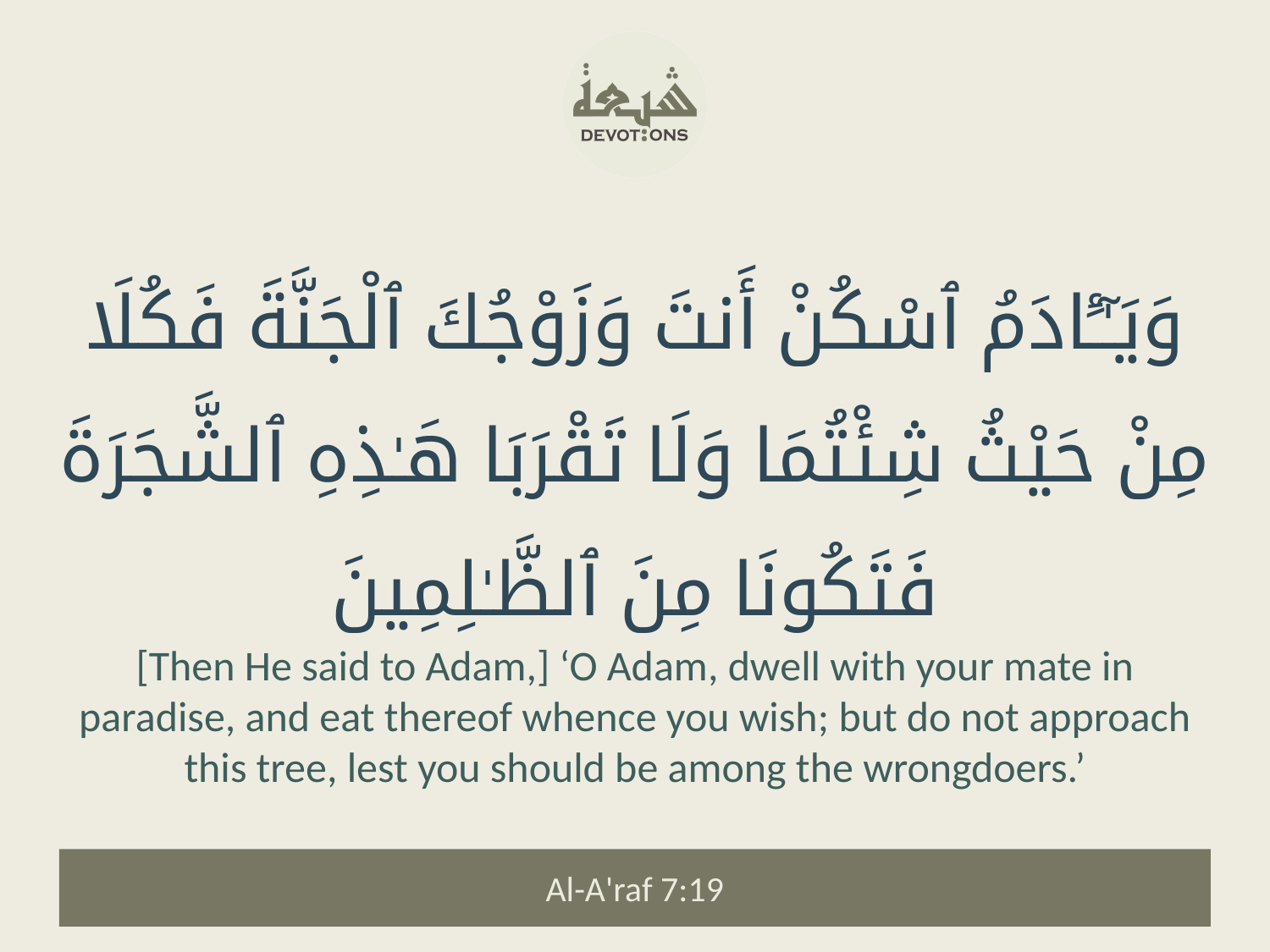

وَيَـٰٓـَٔادَمُ ٱسْكُنْ أَنتَ وَزَوْجُكَ ٱلْجَنَّةَ فَكُلَا مِنْ حَيْثُ شِئْتُمَا وَلَا تَقْرَبَا هَـٰذِهِ ٱلشَّجَرَةَ فَتَكُونَا مِنَ ٱلظَّـٰلِمِينَ
[Then He said to Adam,] ‘O Adam, dwell with your mate in paradise, and eat thereof whence you wish; but do not approach this tree, lest you should be among the wrongdoers.’
Al-A'raf 7:19